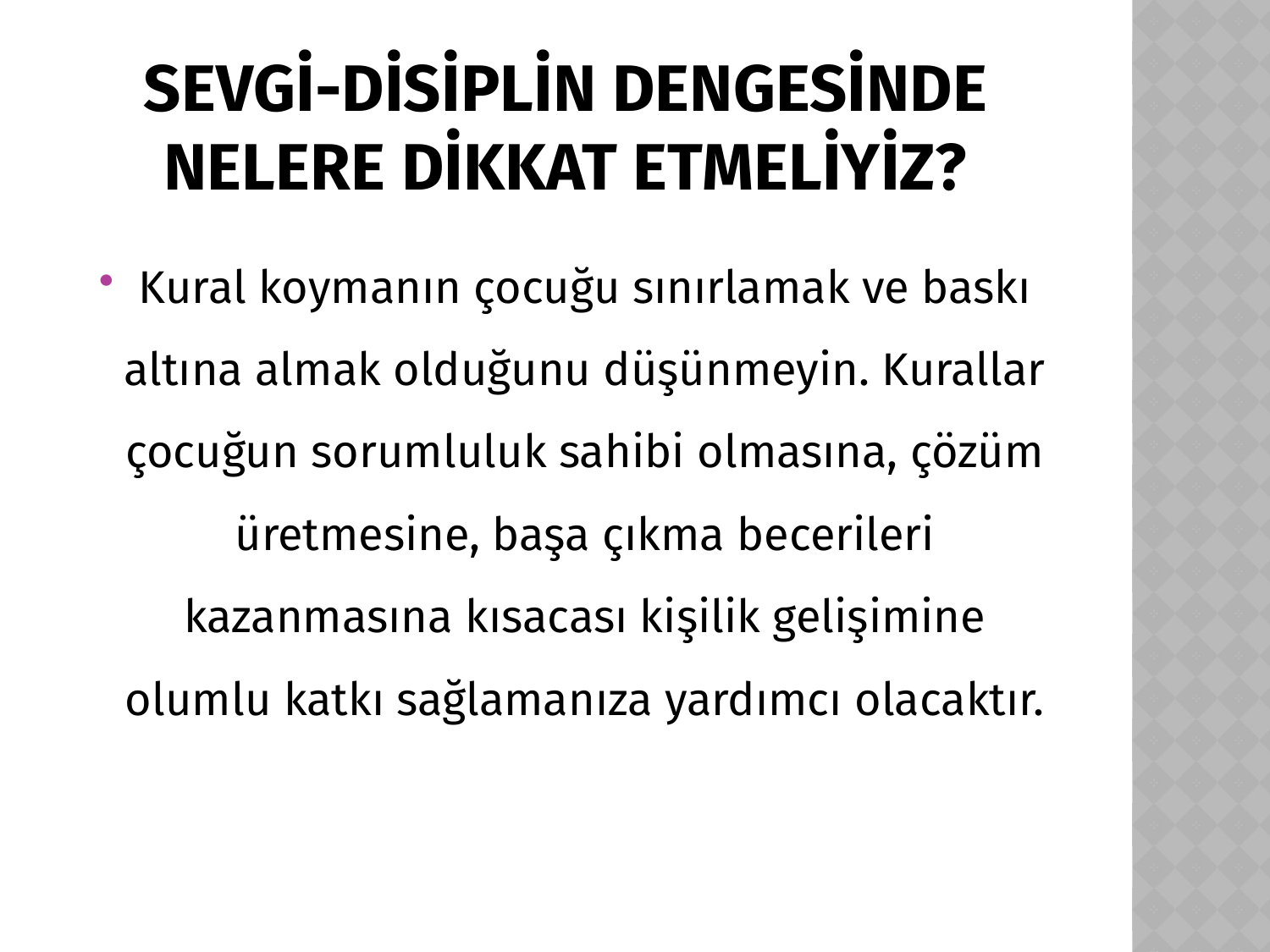

# SEVGİ-DİSİPLİN DENGESİNDE NELERE DİKKAT ETMELİYİZ?
Kural koymanın çocuğu sınırlamak ve baskı altına almak olduğunu düşünmeyin. Kurallar çocuğun sorumluluk sahibi olmasına, çözüm üretmesine, başa çıkma becerileri kazanmasına kısacası kişilik gelişimine olumlu katkı sağlamanıza yardımcı olacaktır.